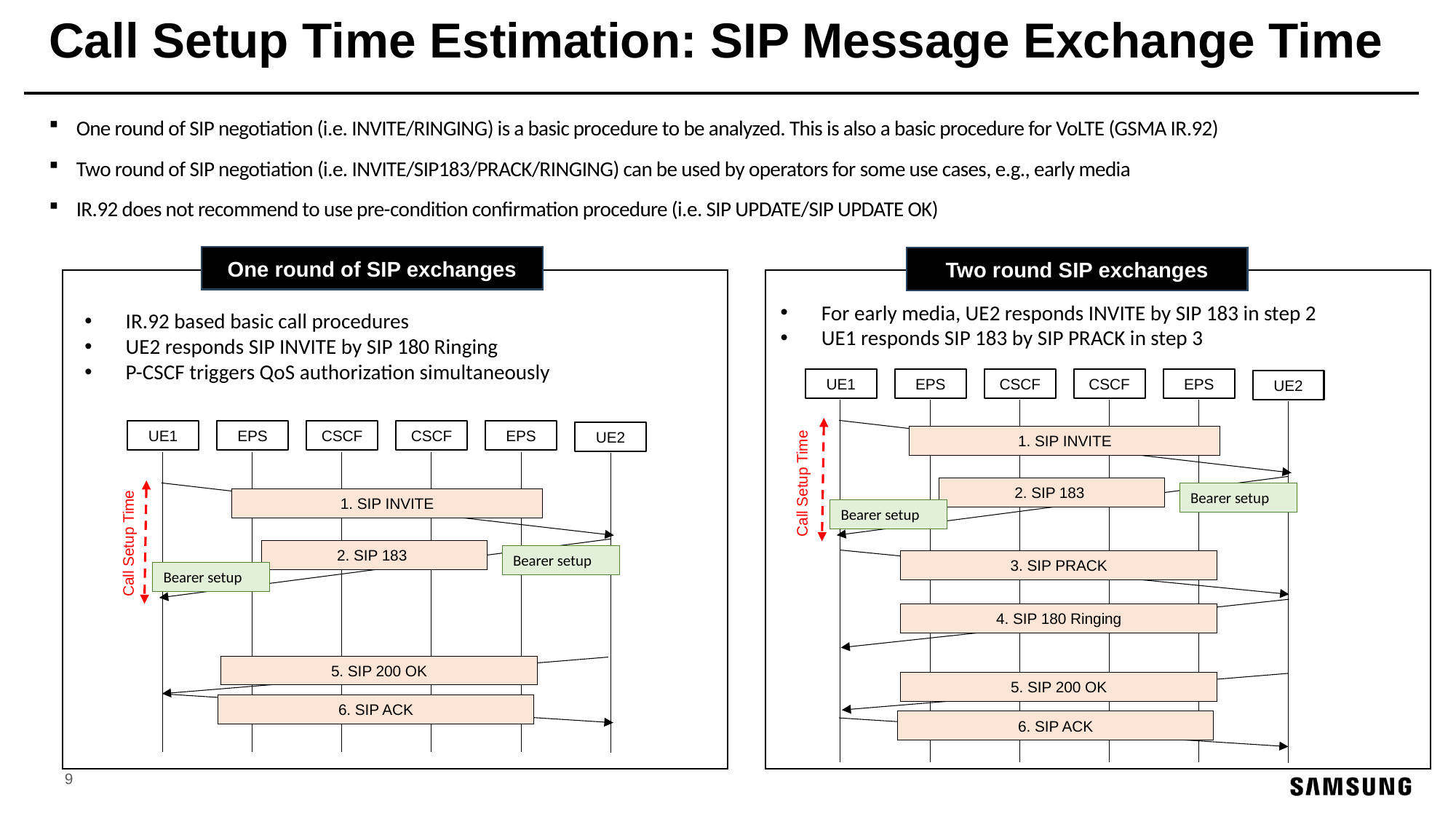

# Call Setup Time Estimation: SIP Message Exchange Time
One round of SIP negotiation (i.e. INVITE/RINGING) is a basic procedure to be analyzed. This is also a basic procedure for VoLTE (GSMA IR.92)
Two round of SIP negotiation (i.e. INVITE/SIP183/PRACK/RINGING) can be used by operators for some use cases, e.g., early media
IR.92 does not recommend to use pre-condition confirmation procedure (i.e. SIP UPDATE/SIP UPDATE OK)
One round of SIP exchanges
Two round SIP exchanges

For early media, UE2 responds INVITE by SIP 183 in step 2
UE1 responds SIP 183 by SIP PRACK in step 3
IR.92 based basic call procedures
UE2 responds SIP INVITE by SIP 180 Ringing
P-CSCF triggers QoS authorization simultaneously
UE1
EPS
CSCF
CSCF
EPS
UE2
UE1
EPS
CSCF
CSCF
EPS
UE2
1. SIP INVITE
Call Setup Time
2. SIP 183
Bearer setup
1. SIP INVITE
Bearer setup
Call Setup Time
2. SIP 183
Bearer setup
3. SIP PRACK
Bearer setup
4. SIP 180 Ringing
5. SIP 200 OK
5. SIP 200 OK
6. SIP ACK
6. SIP ACK
9